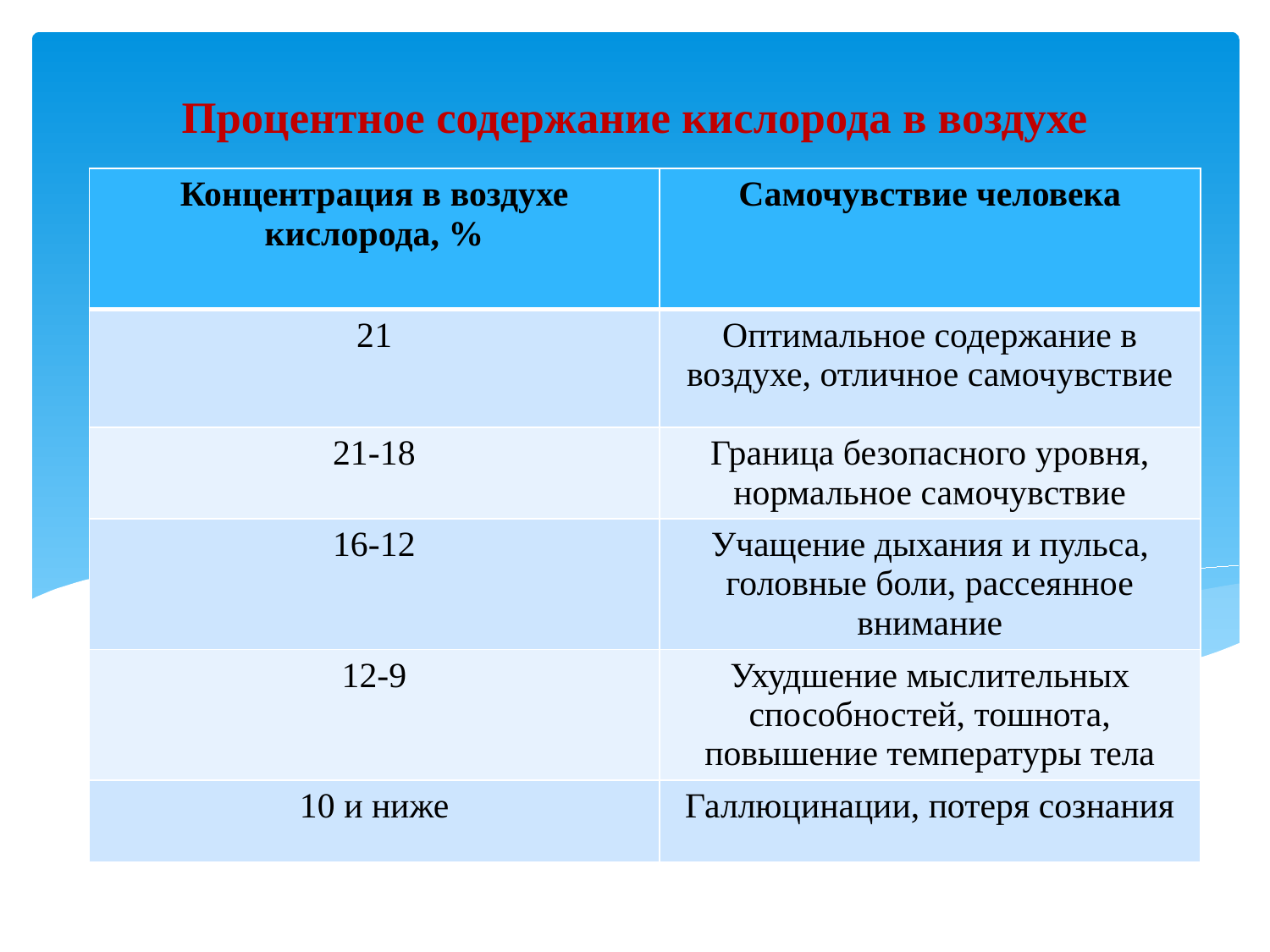

Процентное содержание кислорода в воздухе
| Концентрация в воздухе кислорода, % | Самочувствие человека |
| --- | --- |
| 21 | Оптимальное содержание в воздухе, отличное самочувствие |
| 21-18 | Граница безопасного уровня, нормальное самочувствие |
| 16-12 | Учащение дыхания и пульса, головные боли, рассеянное внимание |
| 12-9 | Ухудшение мыслительных способностей, тошнота, повышение температуры тела |
| 10 и ниже | Галлюцинации, потеря сознания |
#